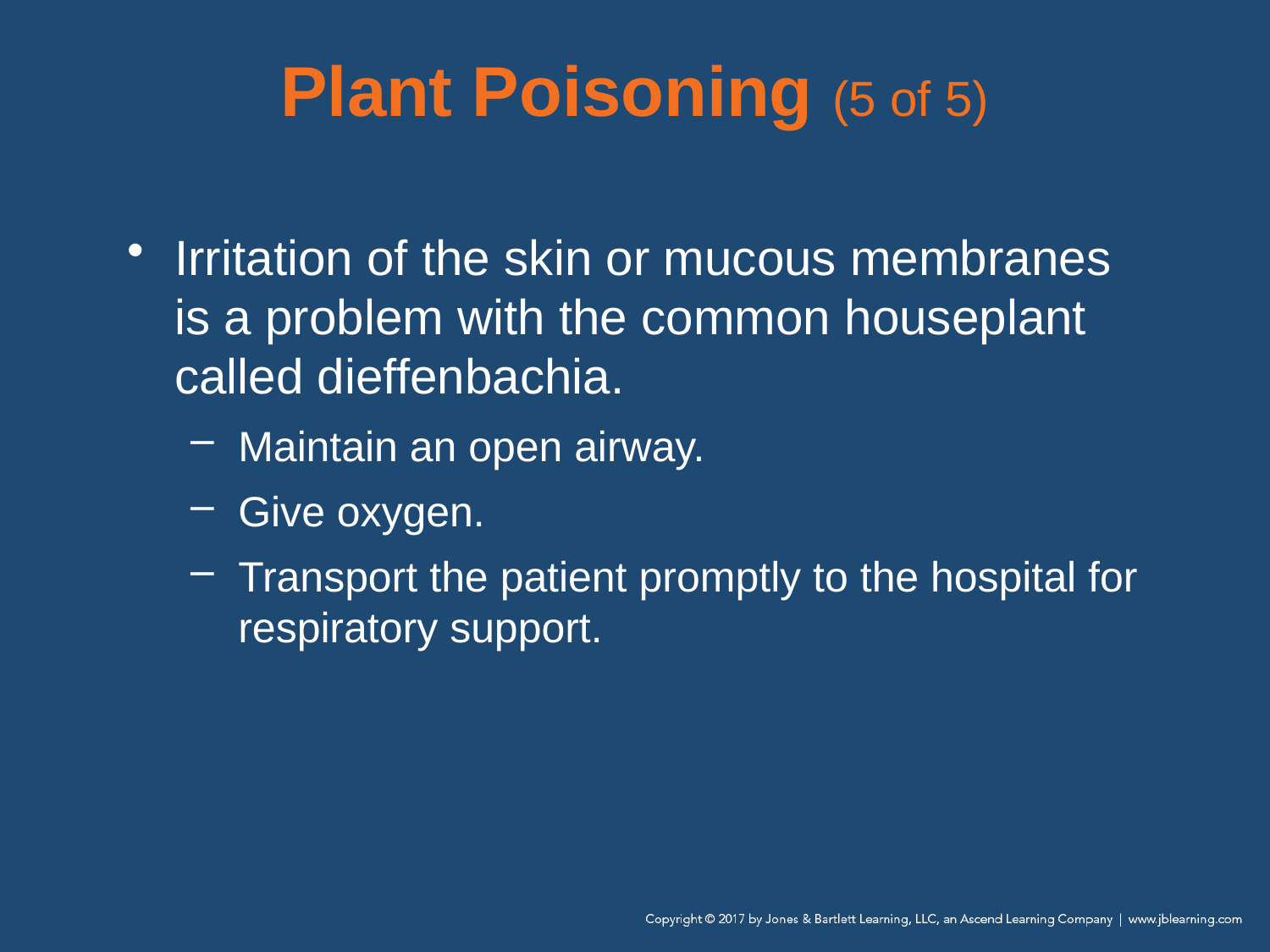

# Plant Poisoning (5 of 5)
Irritation of the skin or mucous membranes is a problem with the common houseplant called dieffenbachia.
Maintain an open airway.
Give oxygen.
Transport the patient promptly to the hospital for respiratory support.